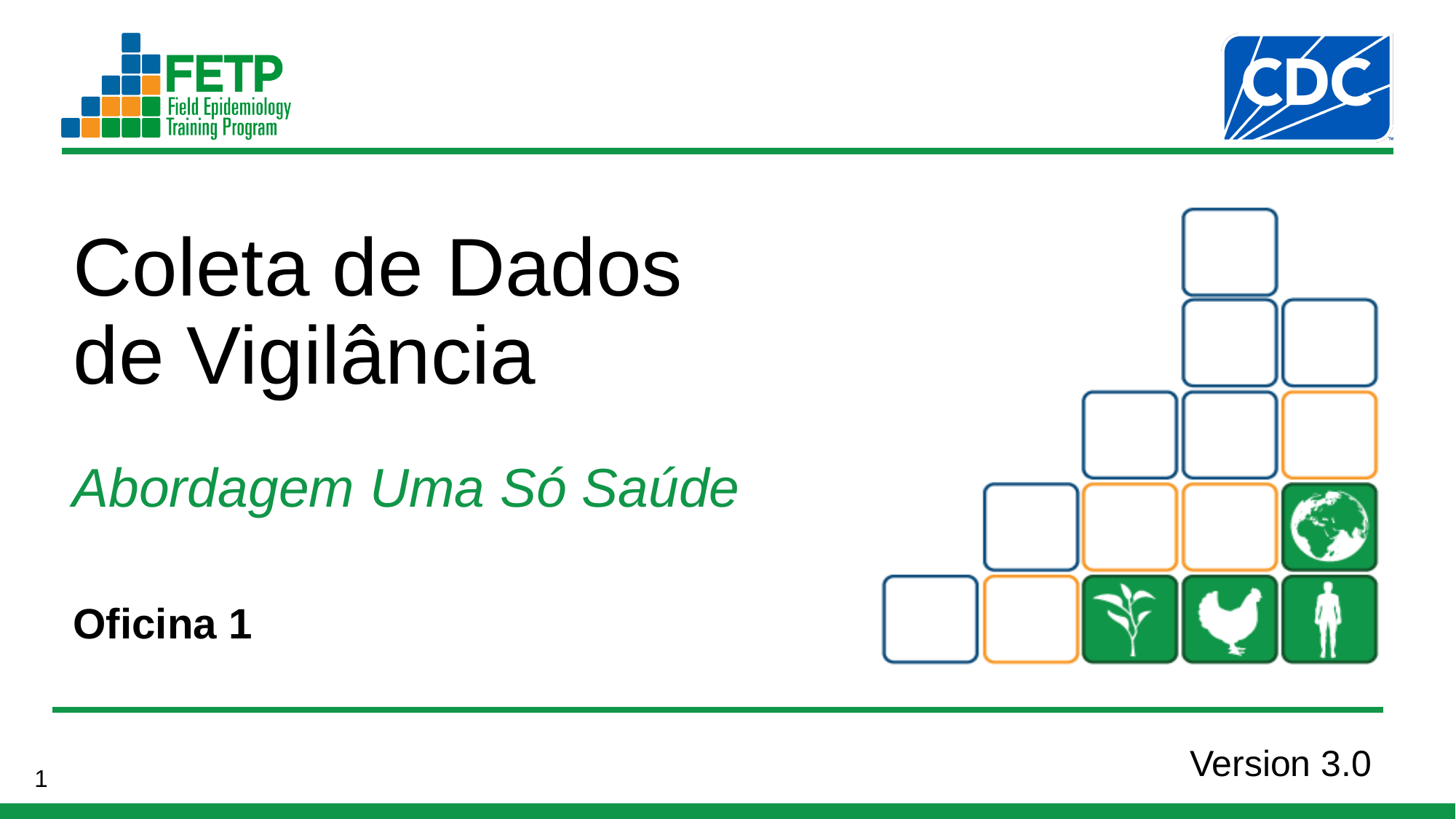

Coleta de Dados
de Vigilância

Oficina 1